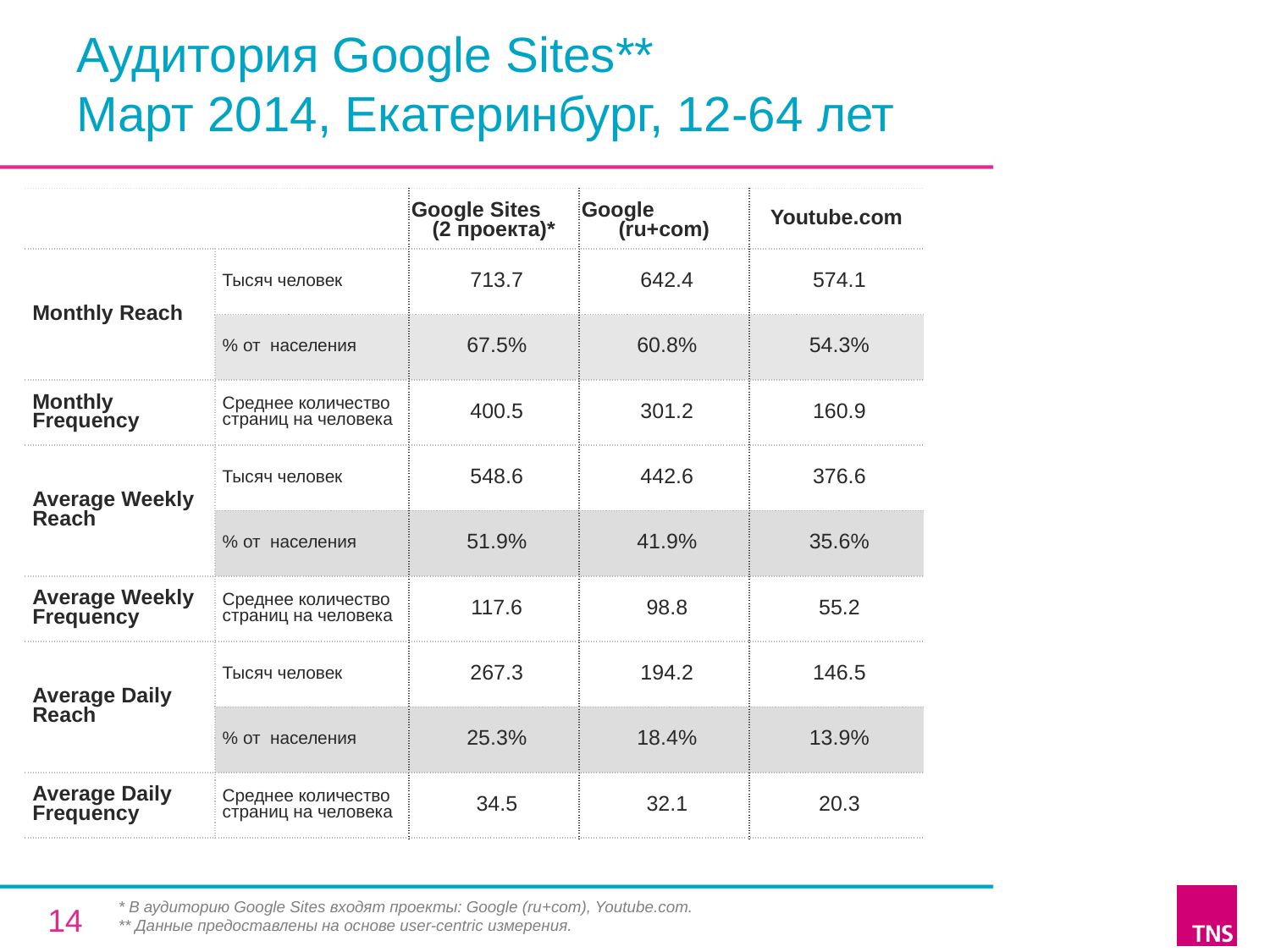

# Аудитория Google Sites** Март 2014, Екатеринбург, 12-64 лет
|  |  | Google Sites (2 проекта)\* | Google (ru+com) | Youtube.com |
| --- | --- | --- | --- | --- |
| Monthly Reach | Тысяч человек | 713.7 | 642.4 | 574.1 |
|  | % от населения | 67.5% | 60.8% | 54.3% |
| Monthly Frequency | Среднее количество страниц на человека | 400.5 | 301.2 | 160.9 |
| Average Weekly Reach | Тысяч человек | 548.6 | 442.6 | 376.6 |
|  | % от населения | 51.9% | 41.9% | 35.6% |
| Average Weekly Frequency | Среднее количество страниц на человека | 117.6 | 98.8 | 55.2 |
| Average Daily Reach | Тысяч человек | 267.3 | 194.2 | 146.5 |
|  | % от населения | 25.3% | 18.4% | 13.9% |
| Average Daily Frequency | Среднее количество страниц на человека | 34.5 | 32.1 | 20.3 |
* В аудиторию Google Sites входят проекты: Google (ru+com), Youtube.com.
** Данные предоставлены на основе user-centric измерения.
14